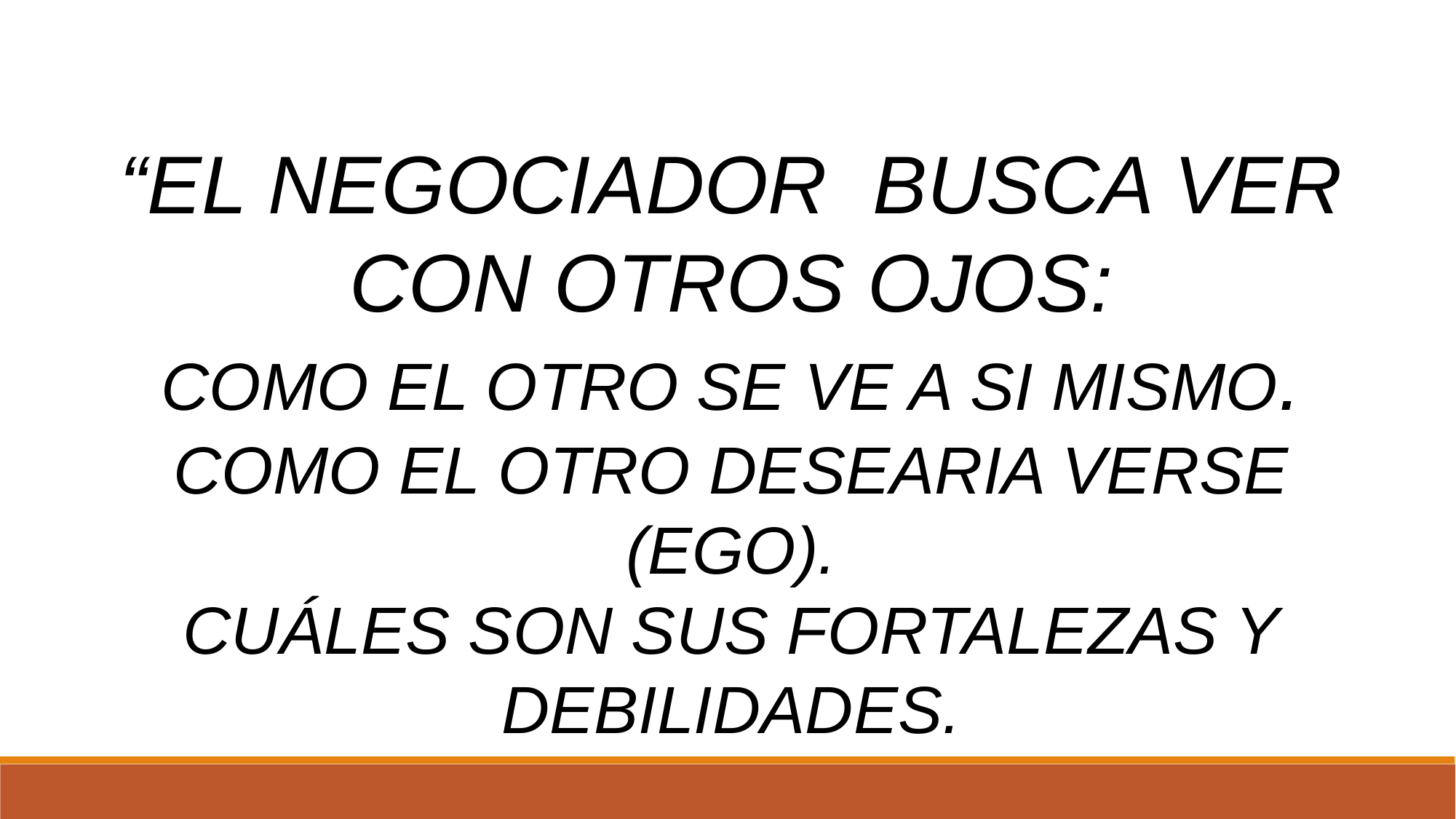

“EL NEGOCIADOR  BUSCA VER CON OTROS OJOS:
COMO EL OTRO SE VE A SI MISMO.
COMO EL OTRO DESEARIA VERSE (EGO).
CUÁLES SON SUS FORTALEZAS Y DEBILIDADES.